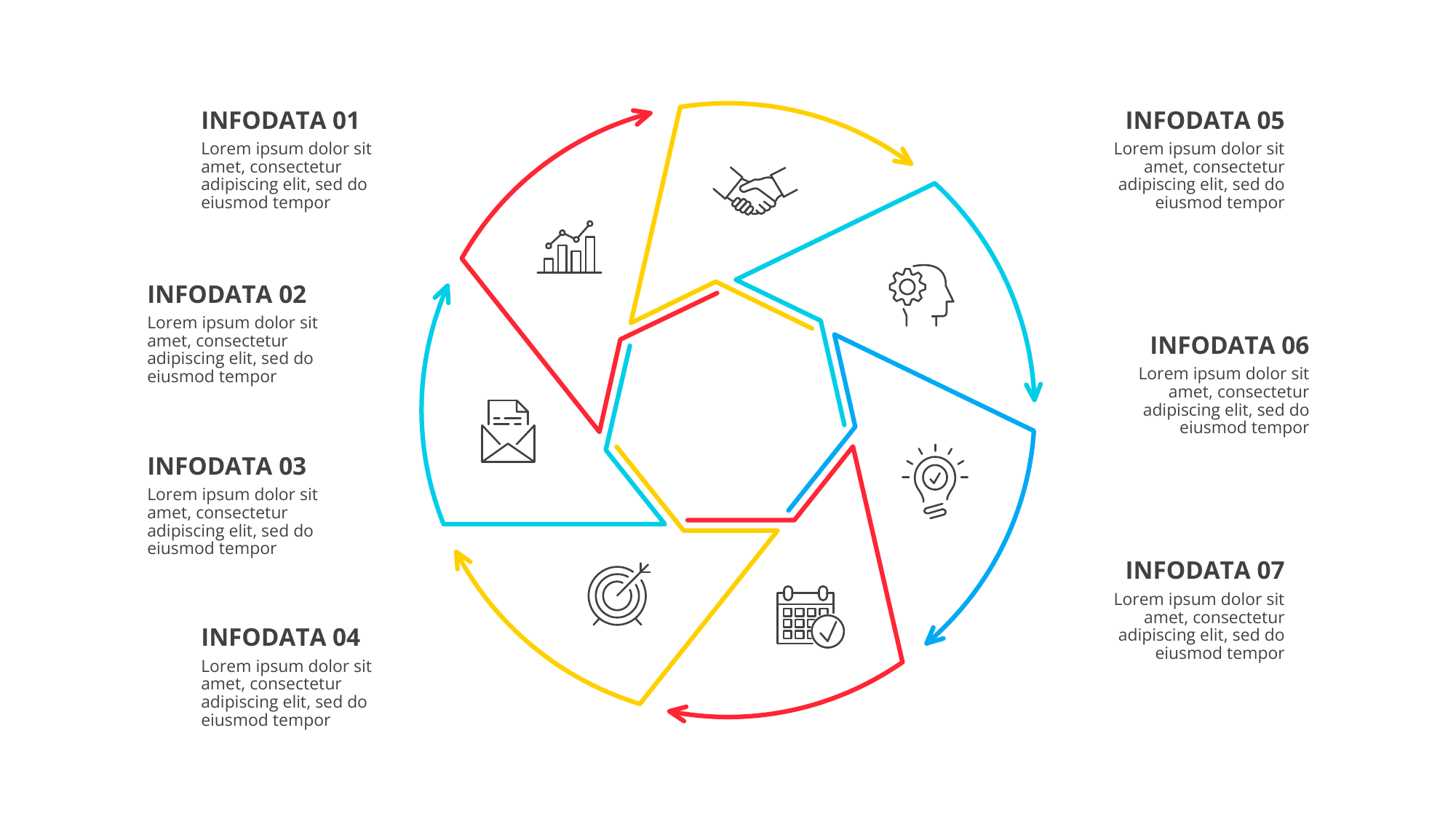

INFODATA 01
INFODATA 05

Lorem ipsum dolor sit amet, consectetur adipiscing elit, sed do eiusmod tempor

Lorem ipsum dolor sit amet, consectetur adipiscing elit, sed do eiusmod tempor

INFODATA 02

Lorem ipsum dolor sit amet, consectetur adipiscing elit, sed do eiusmod tempor

INFODATA 06

Lorem ipsum dolor sit amet, consectetur adipiscing elit, sed do eiusmod tempor

INFODATA 03
Lorem ipsum dolor sit amet, consectetur adipiscing elit, sed do eiusmod tempor

INFODATA 07

Lorem ipsum dolor sit amet, consectetur adipiscing elit, sed do eiusmod tempor

INFODATA 04
Lorem ipsum dolor sit amet, consectetur adipiscing elit, sed do eiusmod tempor